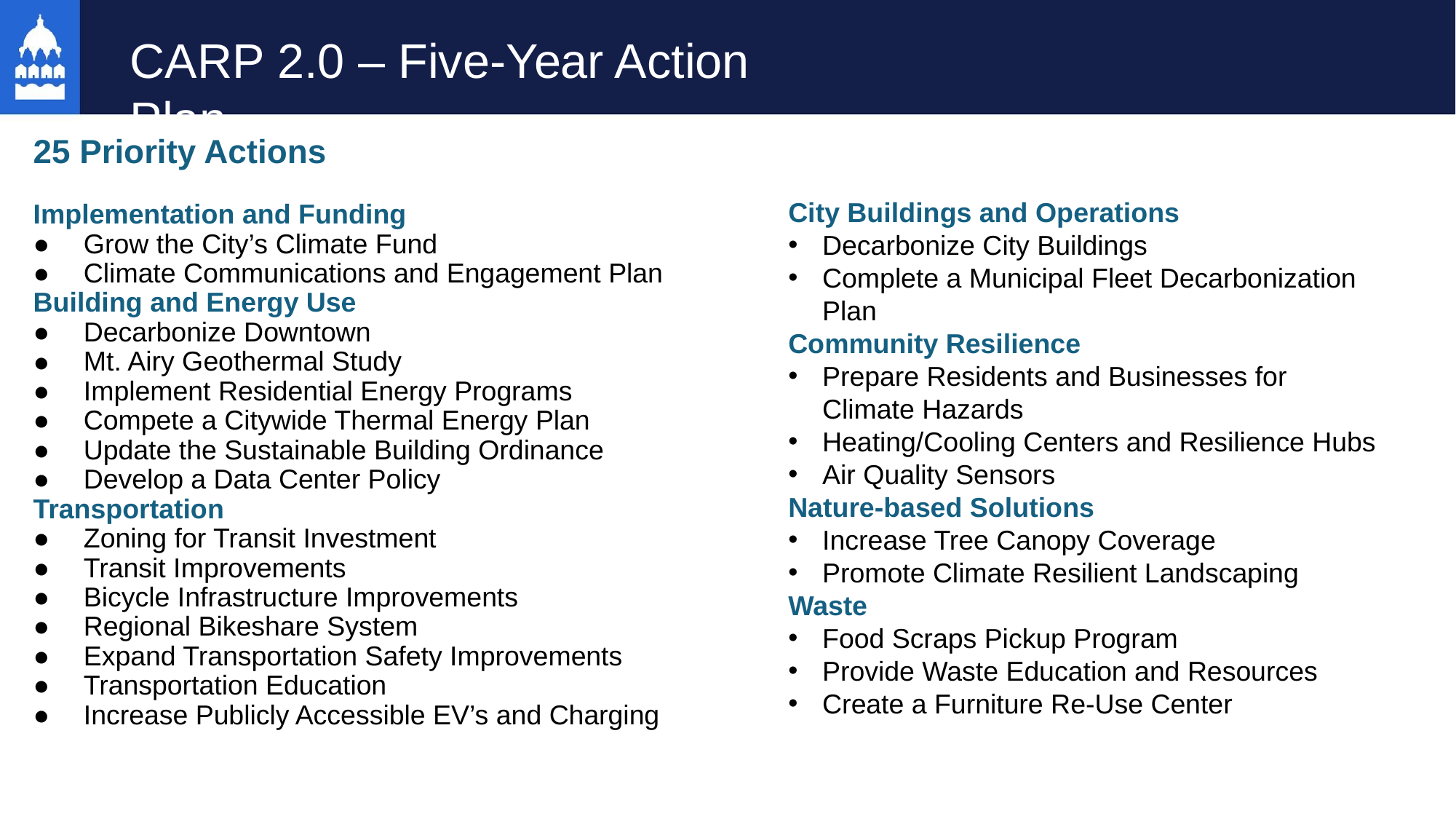

CARP 2.0 – Five-Year Action Plan
25 Priority Actions

Implementation and Funding
Grow the City’s Climate Fund
Climate Communications and Engagement Plan
Building and Energy Use
Decarbonize Downtown
Mt. Airy Geothermal Study
Implement Residential Energy Programs
Compete a Citywide Thermal Energy Plan
Update the Sustainable Building Ordinance
Develop a Data Center Policy
Transportation
Zoning for Transit Investment
Transit Improvements
Bicycle Infrastructure Improvements
Regional Bikeshare System
Expand Transportation Safety Improvements
Transportation Education
Increase Publicly Accessible EV’s and Charging

City Buildings and Operations
Decarbonize City Buildings
Complete a Municipal Fleet Decarbonization Plan
Community Resilience
Prepare Residents and Businesses for Climate Hazards
Heating/Cooling Centers and Resilience Hubs
Air Quality Sensors
Nature-based Solutions
Increase Tree Canopy Coverage
Promote Climate Resilient Landscaping
Waste
Food Scraps Pickup Program
Provide Waste Education and Resources
Create a Furniture Re-Use Center